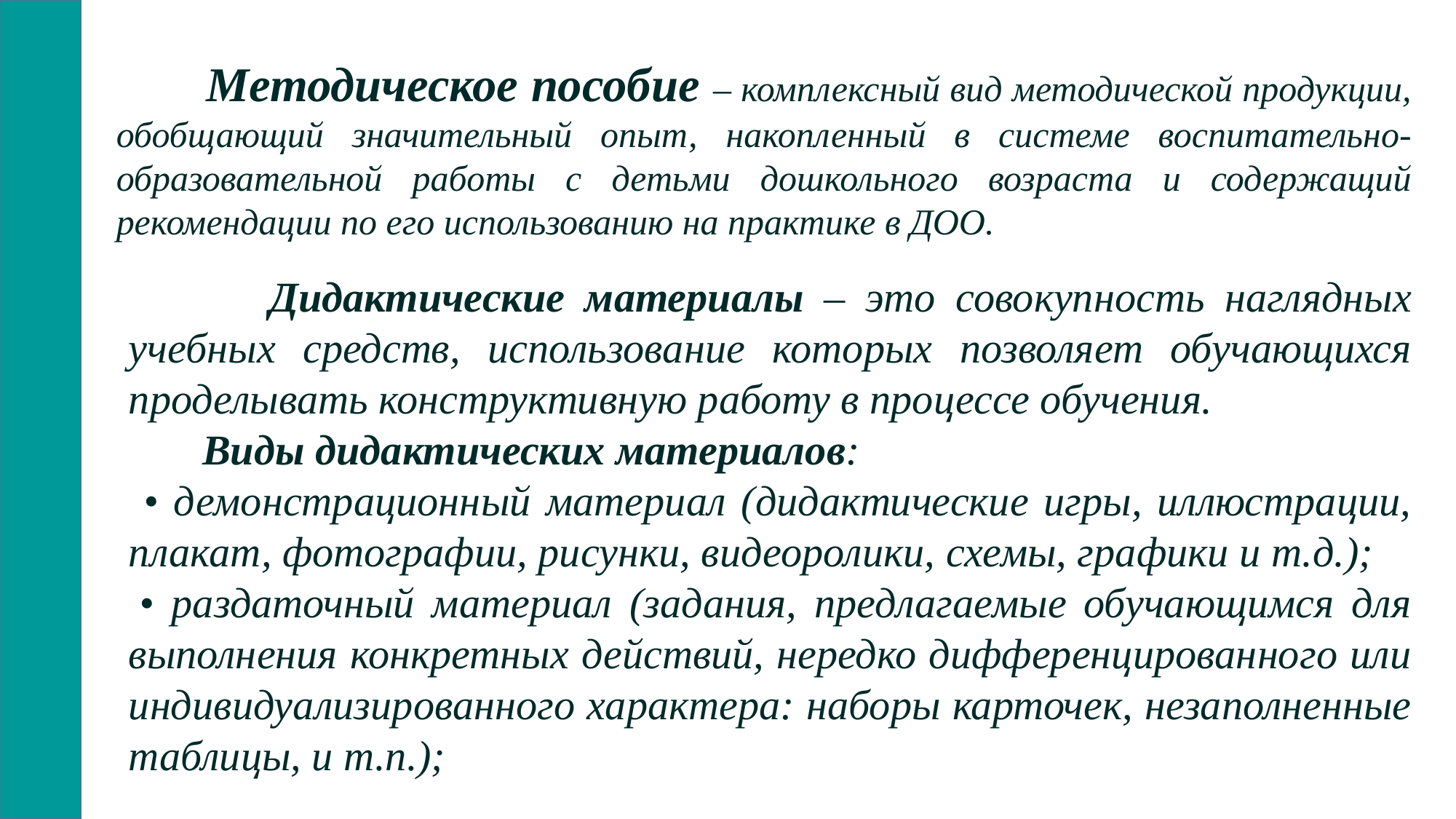

Методическое пособие – комплексный вид методической продукции, обобщающий значительный опыт, накопленный в системе воспитательно-образовательной работы с детьми дошкольного возраста и содержащий рекомендации по его использованию на практике в ДОО.

       Дидактические материалы – это совокупность наглядных учебных средств, использование которых позволяет обучающихся проделывать конструктивную работу в процессе обучения.
       Виды дидактических материалов:
 • демонстрационный материал (дидактические игры, иллюстрации, плакат, фотографии, рисунки, видеоролики, схемы, графики и т.д.);
 • раздаточный материал (задания, предлагаемые обучающимся для выполнения конкретных действий, нередко дифференцированного или индивидуализированного характера: наборы карточек, незаполненные таблицы, и т.п.);